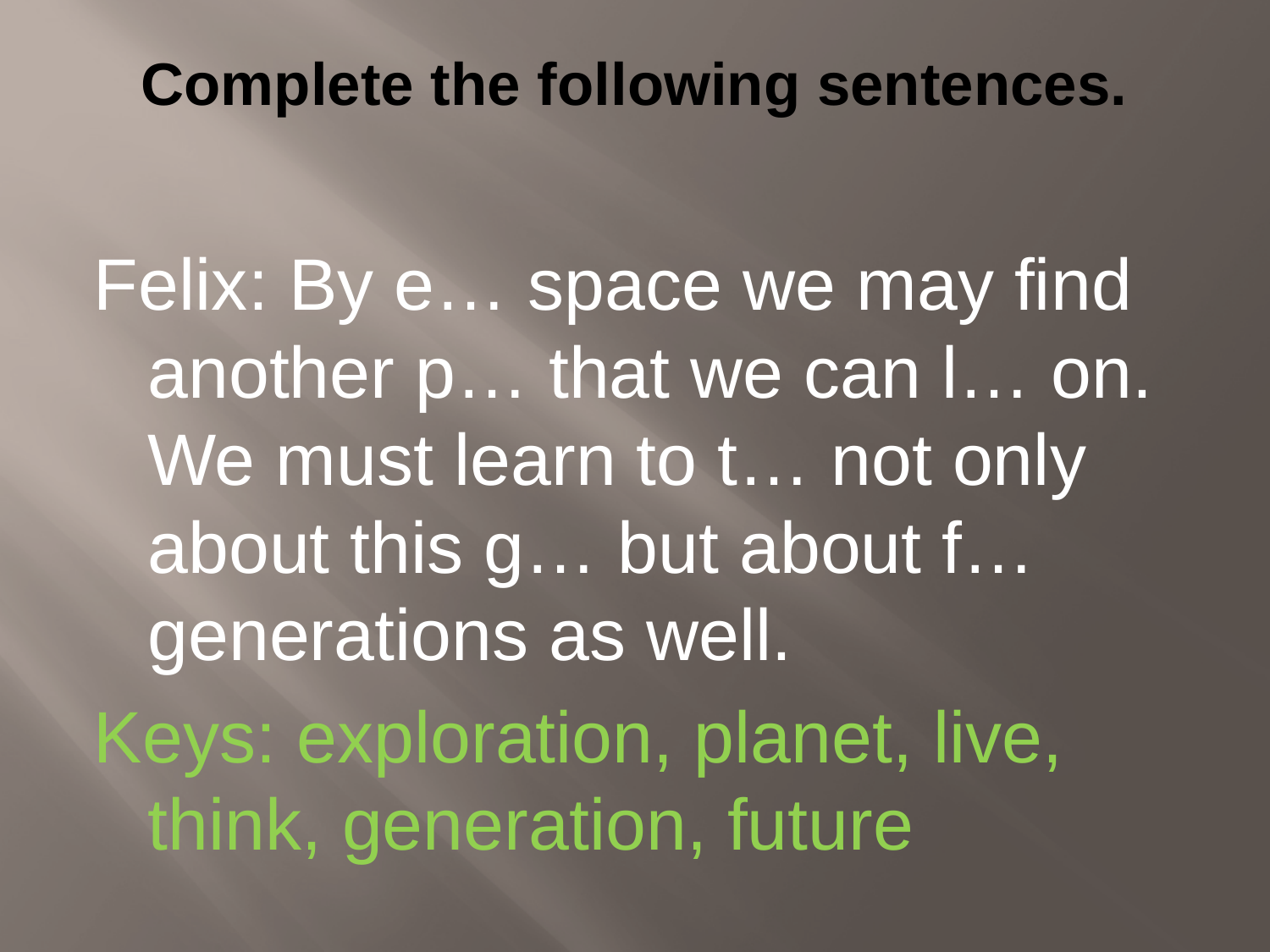

# Complete the following sentences.

Felix: By e… space we may find another p… that we can l… on. We must learn to t… not only about this g… but about f… generations as well.
Keys: exploration, planet, live, think, generation, future